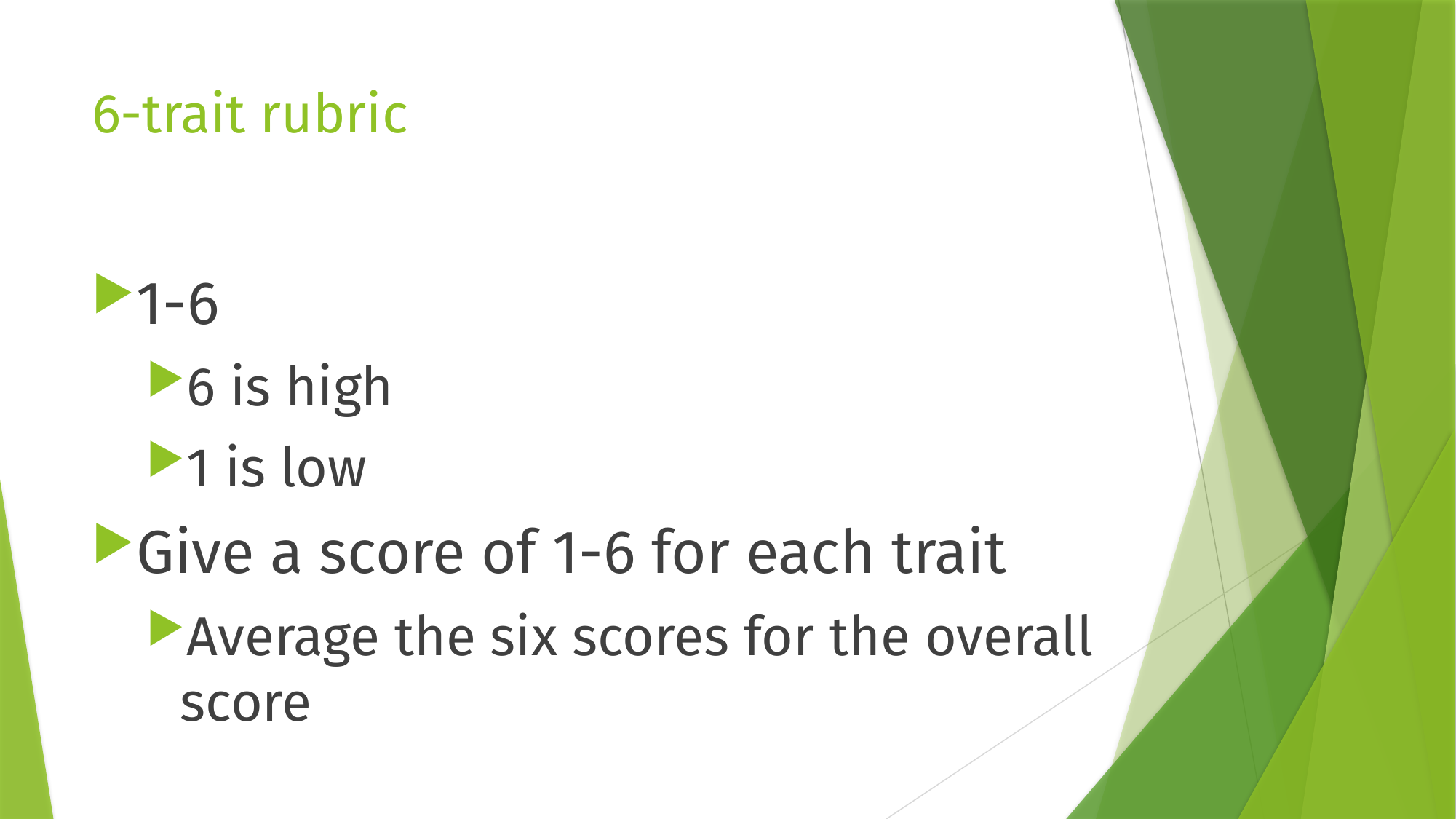

# 6-trait rubric
1-6
6 is high
1 is low
Give a score of 1-6 for each trait
Average the six scores for the overall score